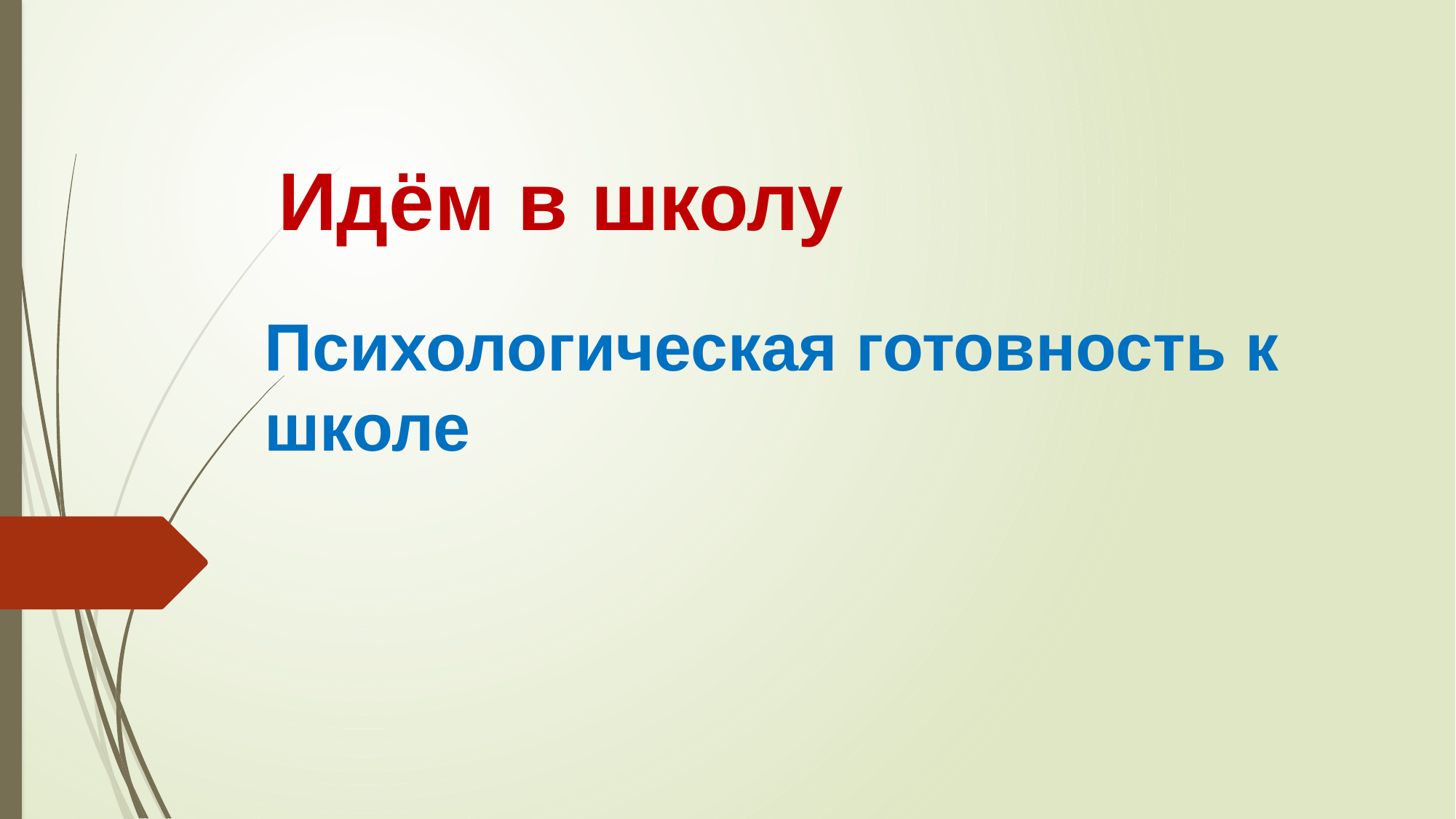

# Идём в школу
Психологическая готовность к школе